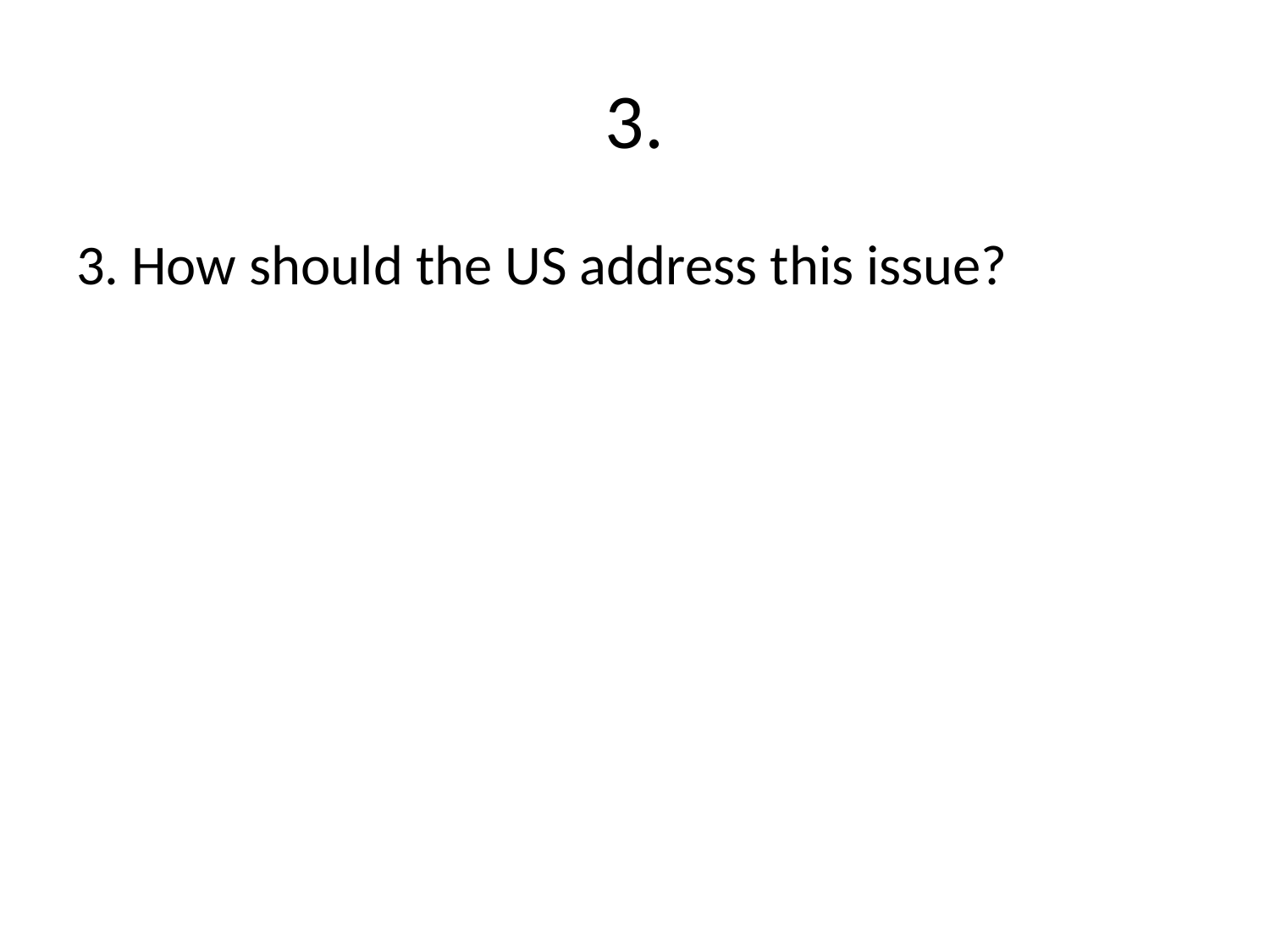

# 3.
3. How should the US address this issue?